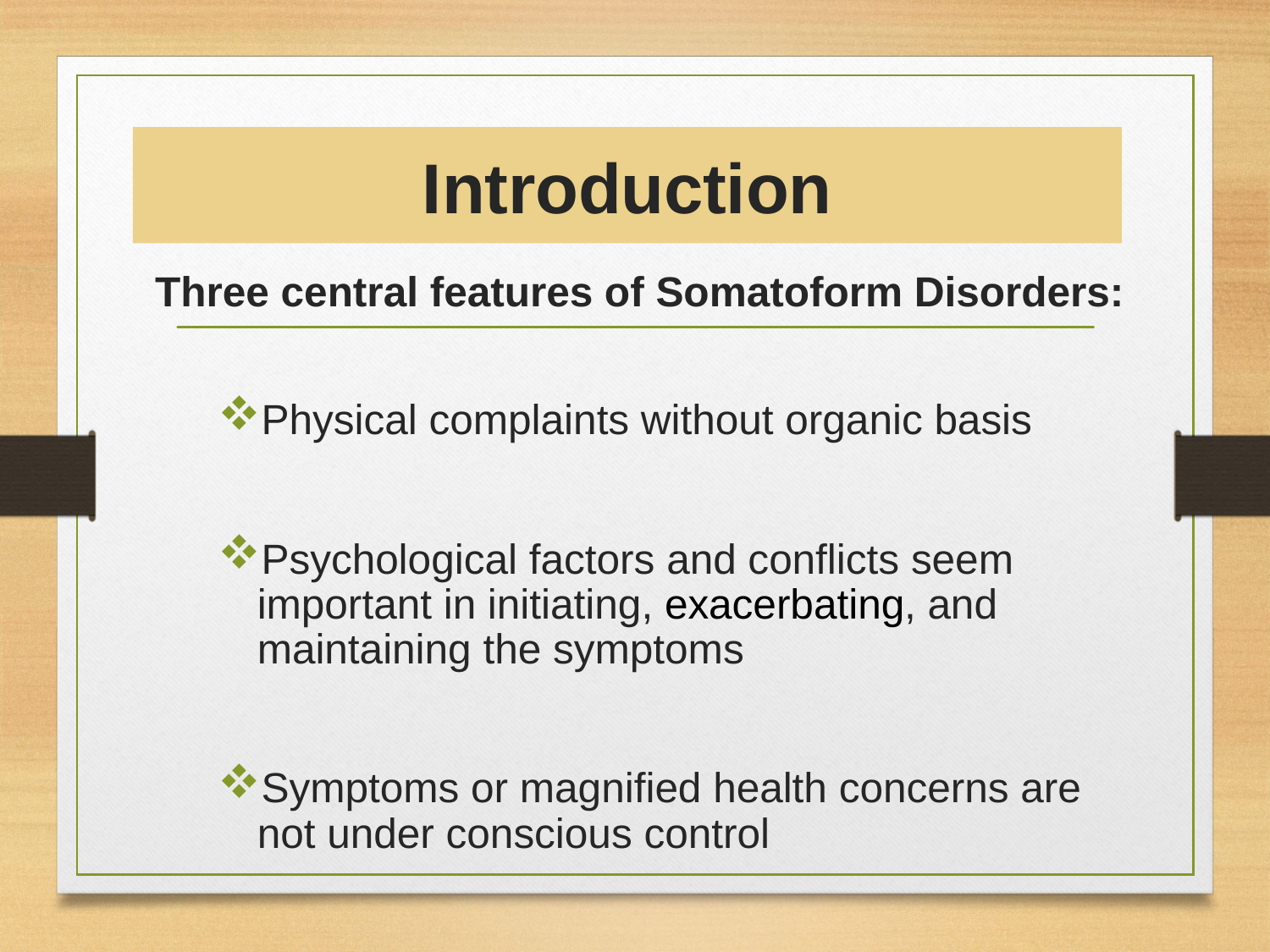

# Introduction
Three central features of Somatoform Disorders:

Physical complaints without organic basis

Psychological factors and conflicts seem important in initiating, exacerbating, and maintaining the symptoms

Symptoms or magnified health concerns are not under conscious control